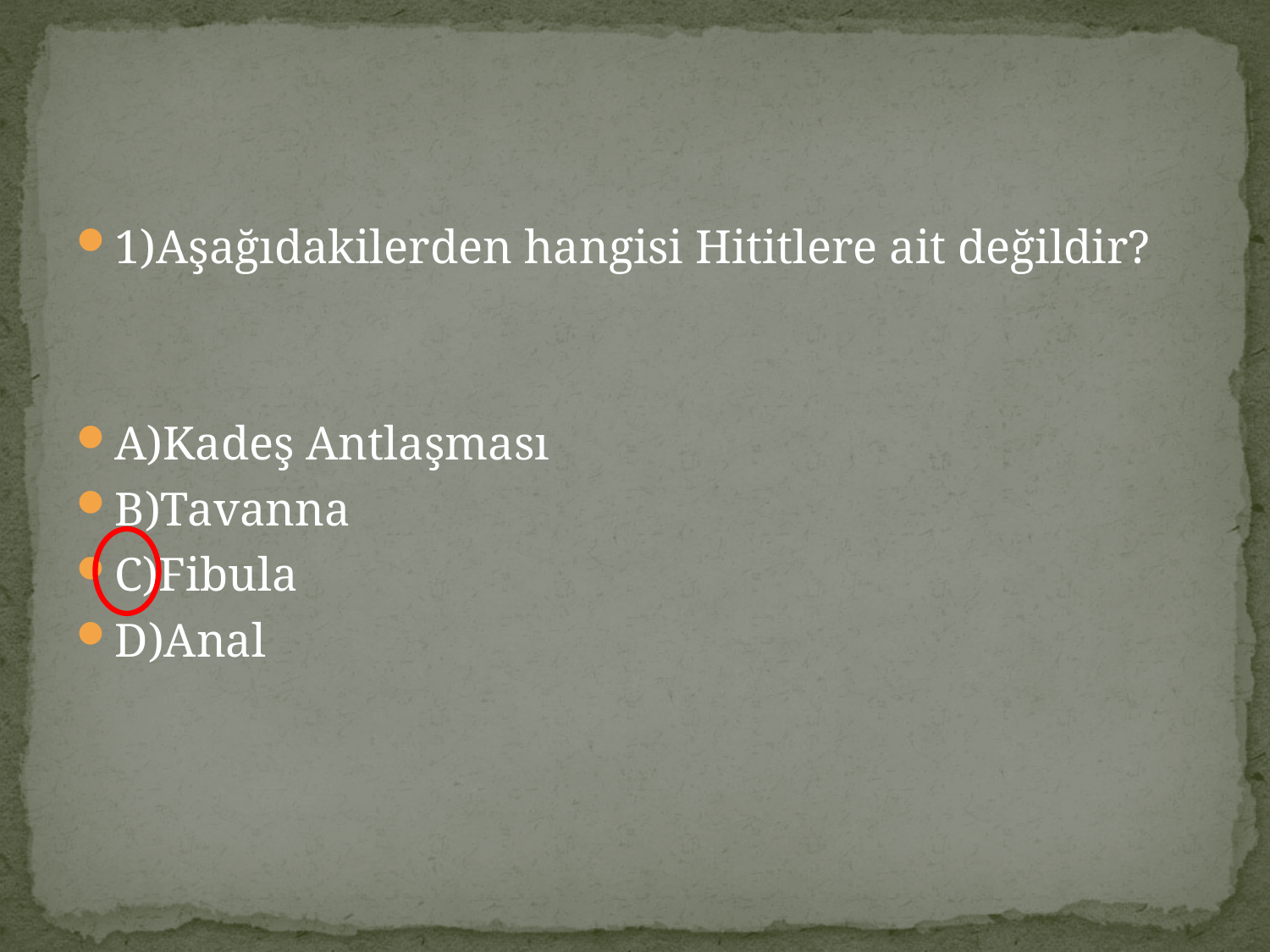

#
1)Aşağıdakilerden hangisi Hititlere ait değildir?

A)Kadeş Antlaşması
B)Tavanna
C)Fibula
D)Anal